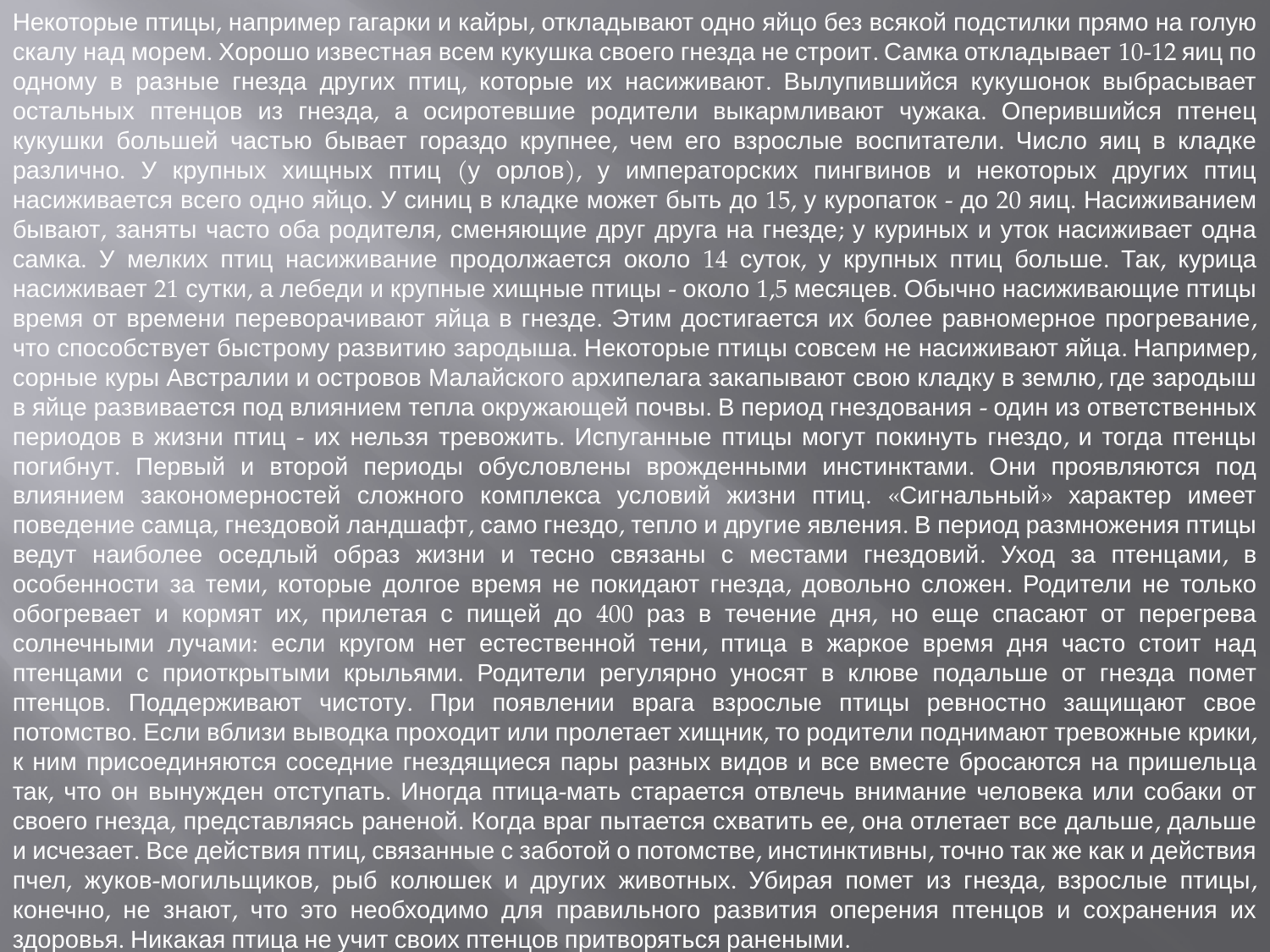

Некоторые птицы, например гагарки и кайры, откладывают одно яйцо без всякой подстилки прямо на голую скалу над морем. Хорошо известная всем кукушка своего гнезда не строит. Самка откладывает 10-12 яиц по одному в разные гнезда других птиц, которые их насиживают. Вылупившийся кукушонок выбрасывает остальных птенцов из гнезда, а осиротевшие родители выкармливают чужака. Оперившийся птенец кукушки большей частью бывает гораздо крупнее, чем его взрослые воспитатели. Число яиц в кладке различно. У крупных хищных птиц (у орлов), у императорских пингвинов и некоторых других птиц насиживается всего одно яйцо. У синиц в кладке может быть до 15, у куропаток - до 20 яиц. Насиживанием бывают, заняты часто оба родителя, сменяющие друг друга на гнезде; у куриных и уток насиживает одна самка. У мелких птиц насиживание продолжается около 14 суток, у крупных птиц больше. Так, курица насиживает 21 сутки, а лебеди и крупные хищные птицы - около 1,5 месяцев. Обычно насиживающие птицы время от времени переворачивают яйца в гнезде. Этим достигается их более равномерное прогревание, что способствует быстрому развитию зародыша. Некоторые птицы совсем не насиживают яйца. Например, сорные куры Австралии и островов Малайского архипелага закапывают свою кладку в землю, где зародыш в яйце развивается под влиянием тепла окружающей почвы. В период гнездования - один из ответственных периодов в жизни птиц - их нельзя тревожить. Испуганные птицы могут покинуть гнездо, и тогда птенцы погибнут. Первый и второй периоды обусловлены врожденными инстинктами. Они проявляются под влиянием закономерностей сложного комплекса условий жизни птиц. «Сигнальный» характер имеет поведение самца, гнездовой ландшафт, само гнездо, тепло и другие явления. В период размножения птицы ведут наиболее оседлый образ жизни и тесно связаны с местами гнездовий. Уход за птенцами, в особенности за теми, которые долгое время не покидают гнезда, довольно сложен. Родители не только обогревает и кормят их, прилетая с пищей до 400 раз в течение дня, но еще спасают от перегрева солнечными лучами: если кругом нет естественной тени, птица в жаркое время дня часто стоит над птенцами с приоткрытыми крыльями. Родители регулярно уносят в клюве подальше от гнезда помет птенцов. Поддерживают чистоту. При появлении врага взрослые птицы ревностно защищают свое потомство. Если вблизи выводка проходит или пролетает хищник, то родители поднимают тревожные крики, к ним присоединяются соседние гнездящиеся пары разных видов и все вместе бросаются на пришельца так, что он вынужден отступать. Иногда птица-мать старается отвлечь внимание человека или собаки от своего гнезда, представляясь раненой. Когда враг пытается схватить ее, она отлетает все дальше, дальше и исчезает. Все действия птиц, связанные с заботой о потомстве, инстинктивны, точно так же как и действия пчел, жуков-могильщиков, рыб колюшек и других животных. Убирая помет из гнезда, взрослые птицы, конечно, не знают, что это необходимо для правильного развития оперения птенцов и сохранения их здоровья. Никакая птица не учит своих птенцов притворяться ранеными.